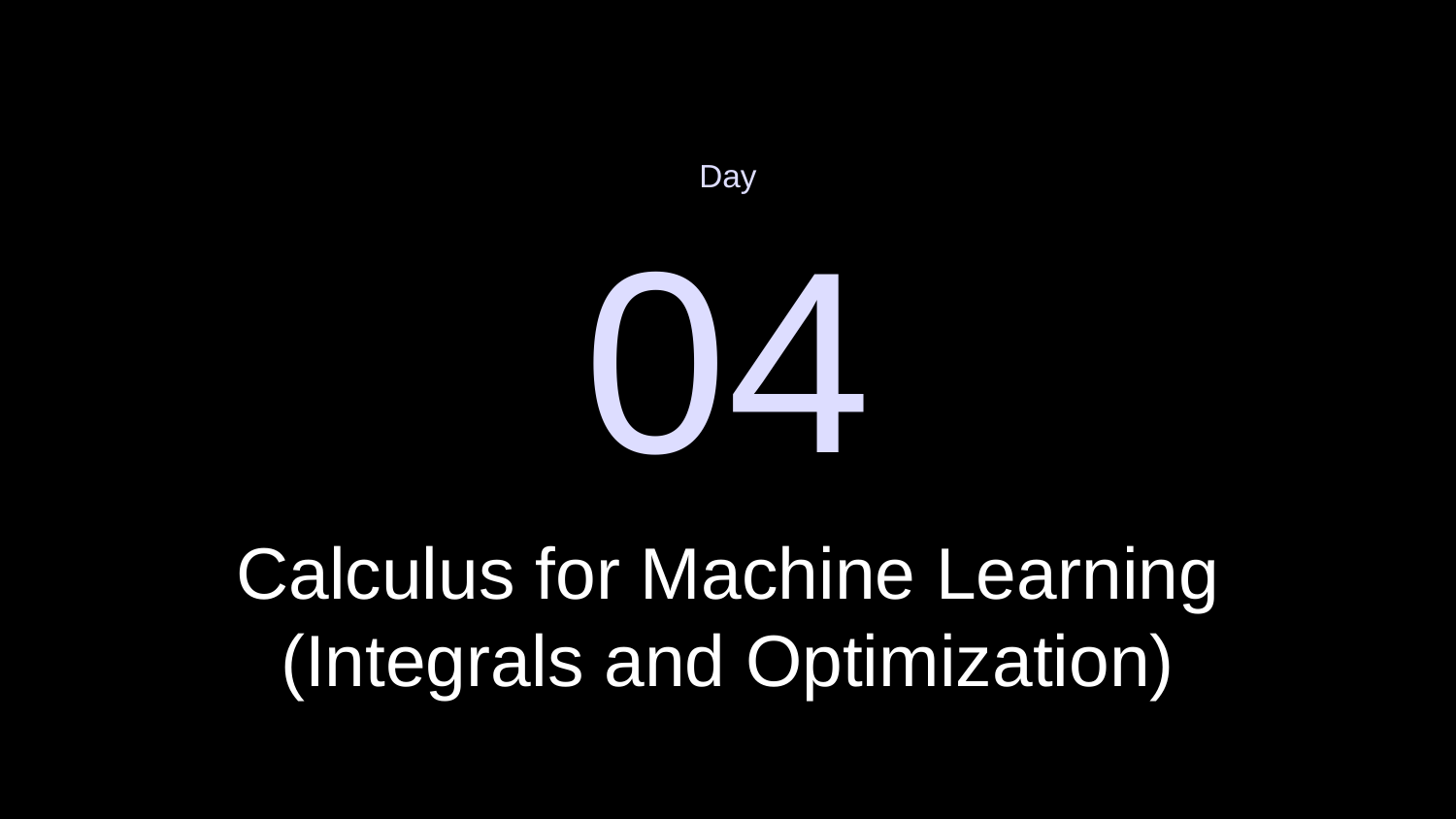

Day
04
# Calculus for Machine Learning (Integrals and Optimization)